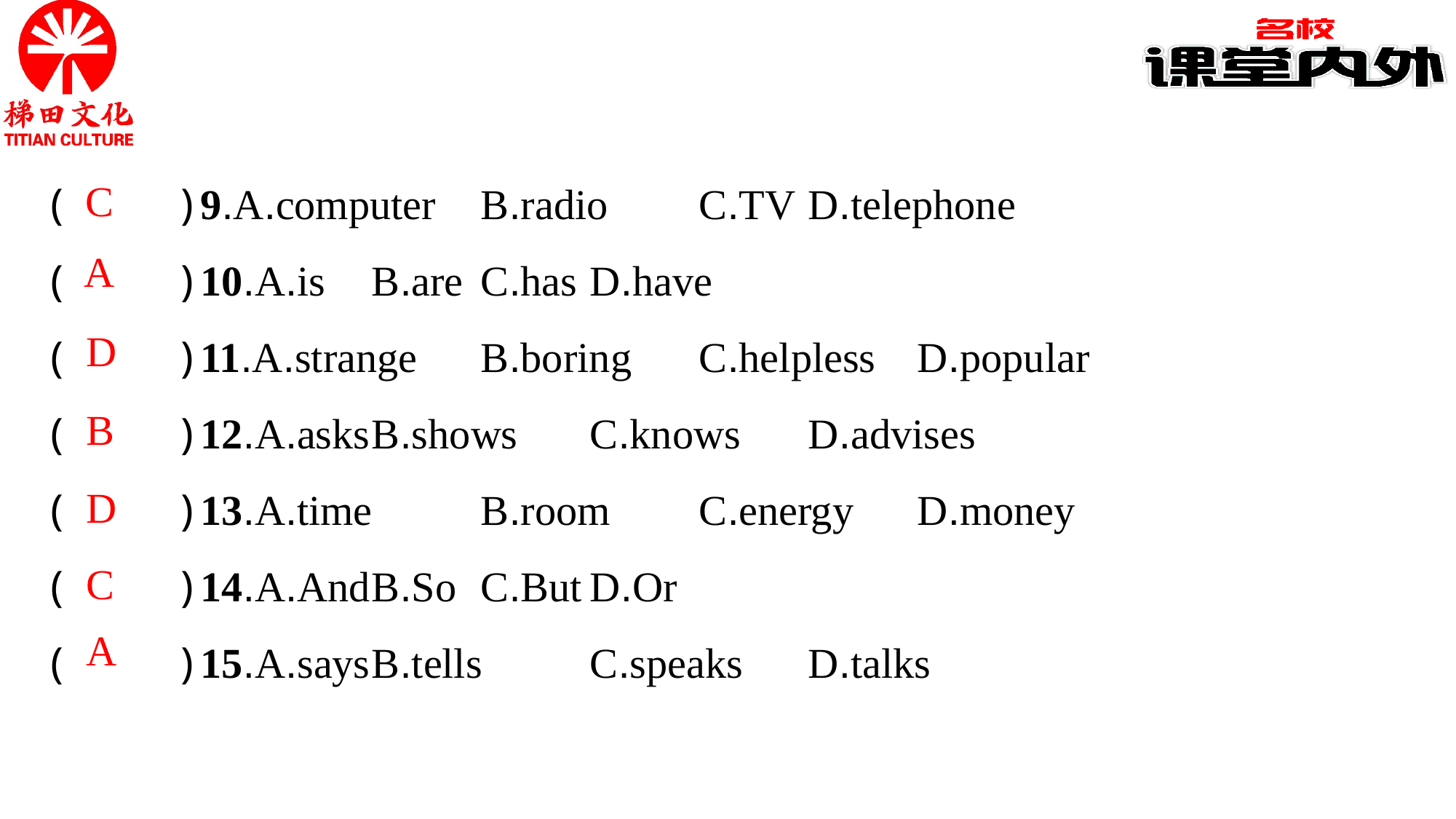

(　　)9.A.computer	B.radio	C.TV	D.telephone
(　　)10.A.is	B.are	C.has	D.have
(　　)11.A.strange	B.boring	C.helpless	D.popular
(　　)12.A.asks	B.shows	C.knows	D.advises
(　　)13.A.time	B.room	C.energy	D.money
(　　)14.A.And	B.So	C.But	D.Or
(　　)15.A.says	B.tells	C.speaks	D.talks
C
A
D
B
D
C
A